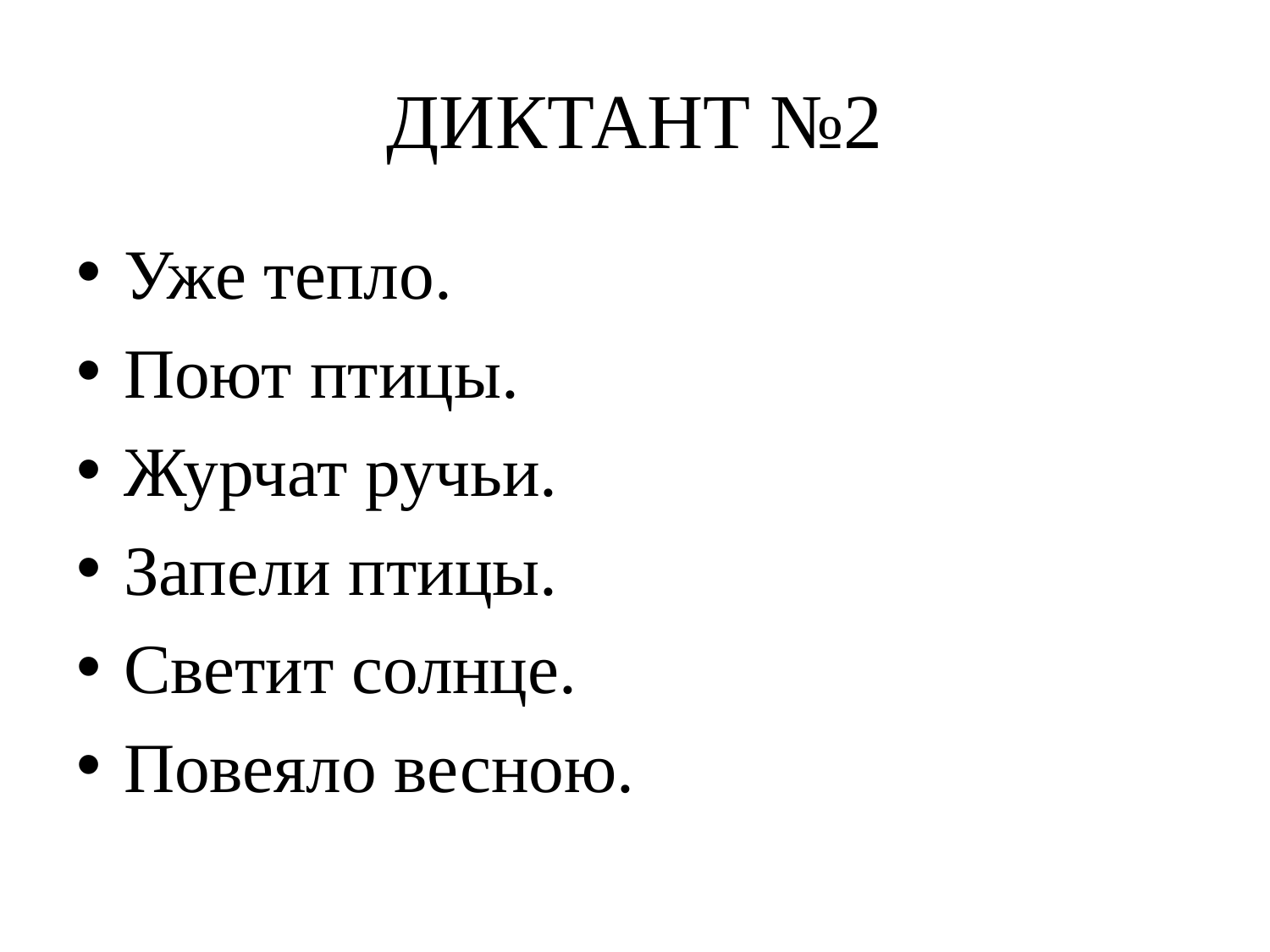

# ДИКТАНТ №2
Уже тепло.
Поют птицы.
Журчат ручьи.
Запели птицы.
Светит солнце.
Повеяло весною.